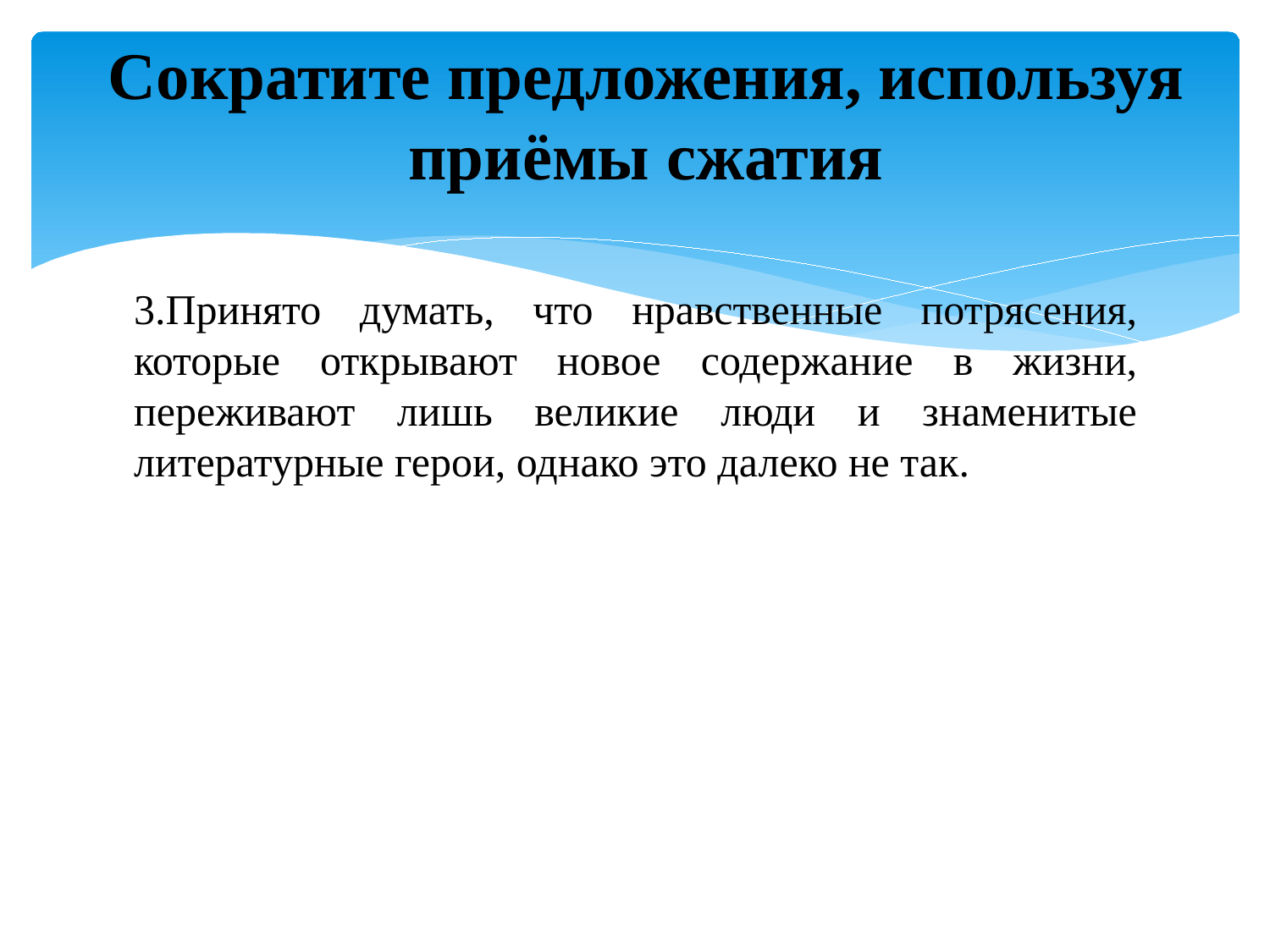

# Сократите предложения, используя приёмы сжатия
3.Принято думать, что нравственные потрясения, которые открывают новое содержание в жизни, переживают лишь великие люди и знаменитые литературные герои, однако это далеко не так.